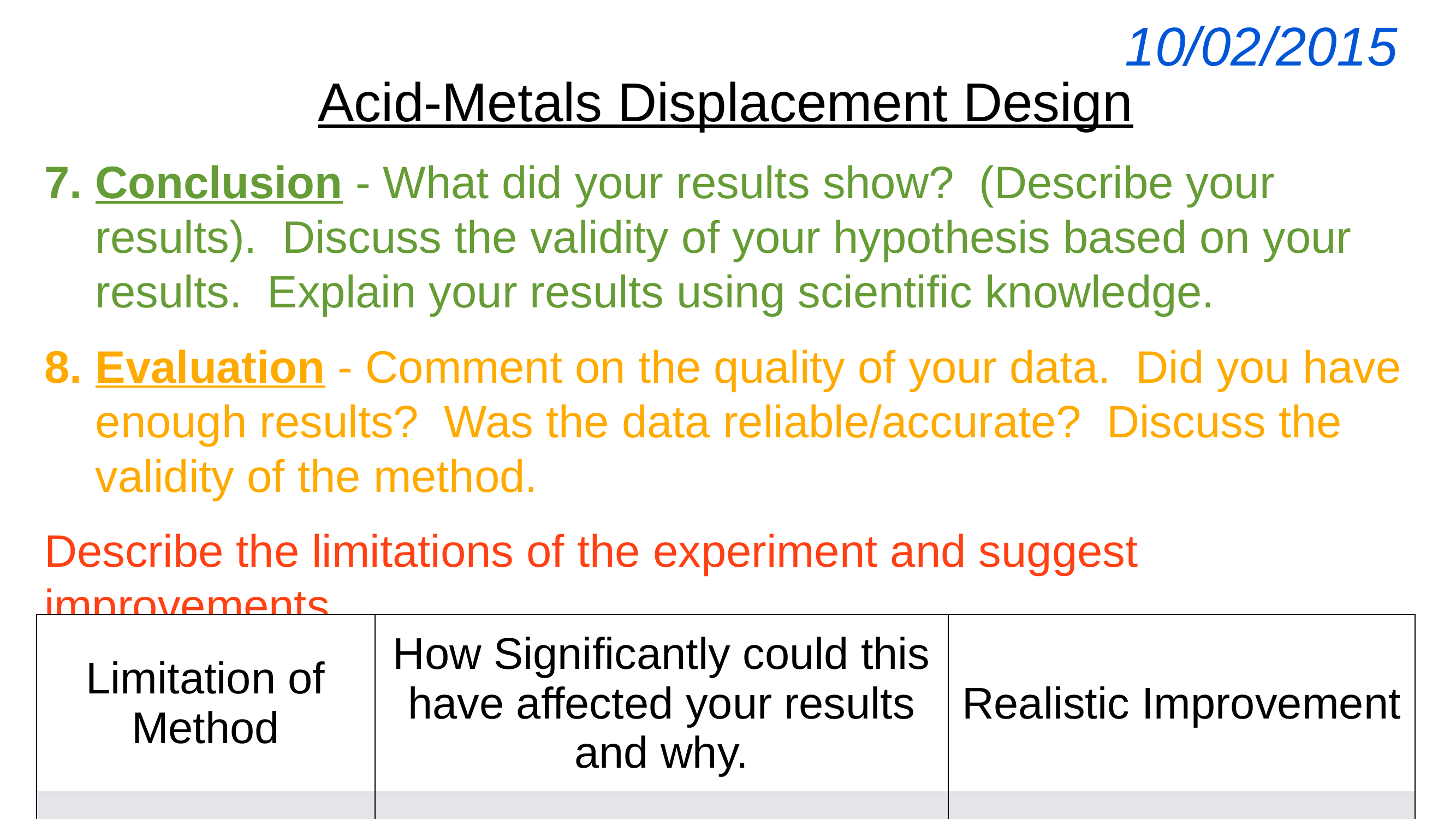

| 10/02/2015 |
| --- |
Acid-Metals Displacement Design
Conclusion - What did your results show?  (Describe your results).  Discuss the validity of your hypothesis based on your results.  Explain your results using scientific knowledge.
Evaluation - Comment on the quality of your data.  Did you have enough results?  Was the data reliable/accurate?  Discuss the validity of the method.
Describe the limitations of the experiment and suggest improvements.
| Limitation of Method | How Significantly could this have affected your results and why. | Realistic Improvement |
| --- | --- | --- |
|  |  |  |